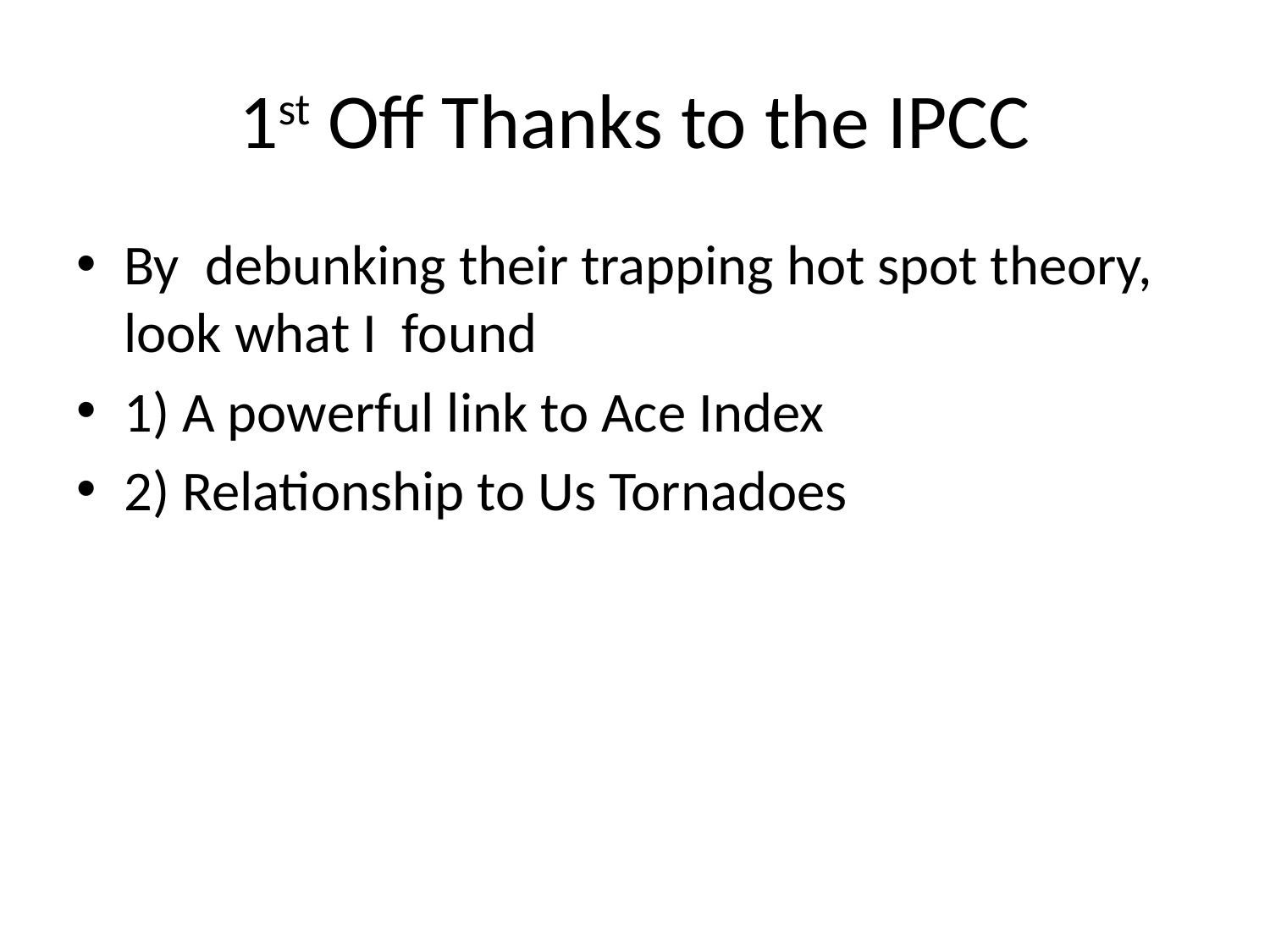

# 1st Off Thanks to the IPCC
By  debunking their trapping hot spot theory, look what I  found
1) A powerful link to Ace Index
2) Relationship to Us Tornadoes